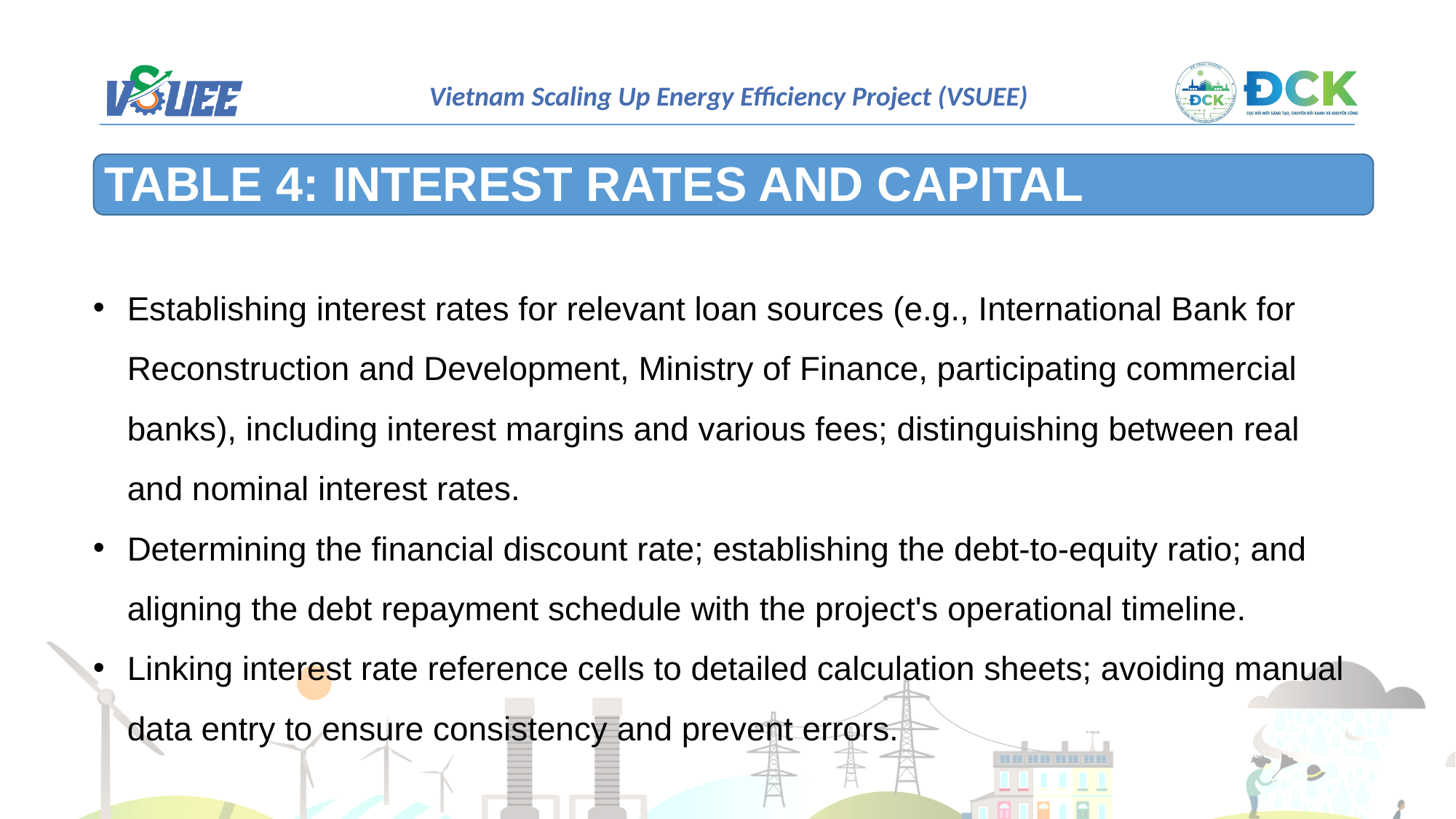

TABLE 4: INTEREST RATES AND CAPITAL STRUCTURE
Establishing interest rates for relevant loan sources (e.g., International Bank for Reconstruction and Development, Ministry of Finance, participating commercial banks), including interest margins and various fees; distinguishing between real and nominal interest rates.
Determining the financial discount rate; establishing the debt-to-equity ratio; and aligning the debt repayment schedule with the project's operational timeline.
Linking interest rate reference cells to detailed calculation sheets; avoiding manual data entry to ensure consistency and prevent errors.